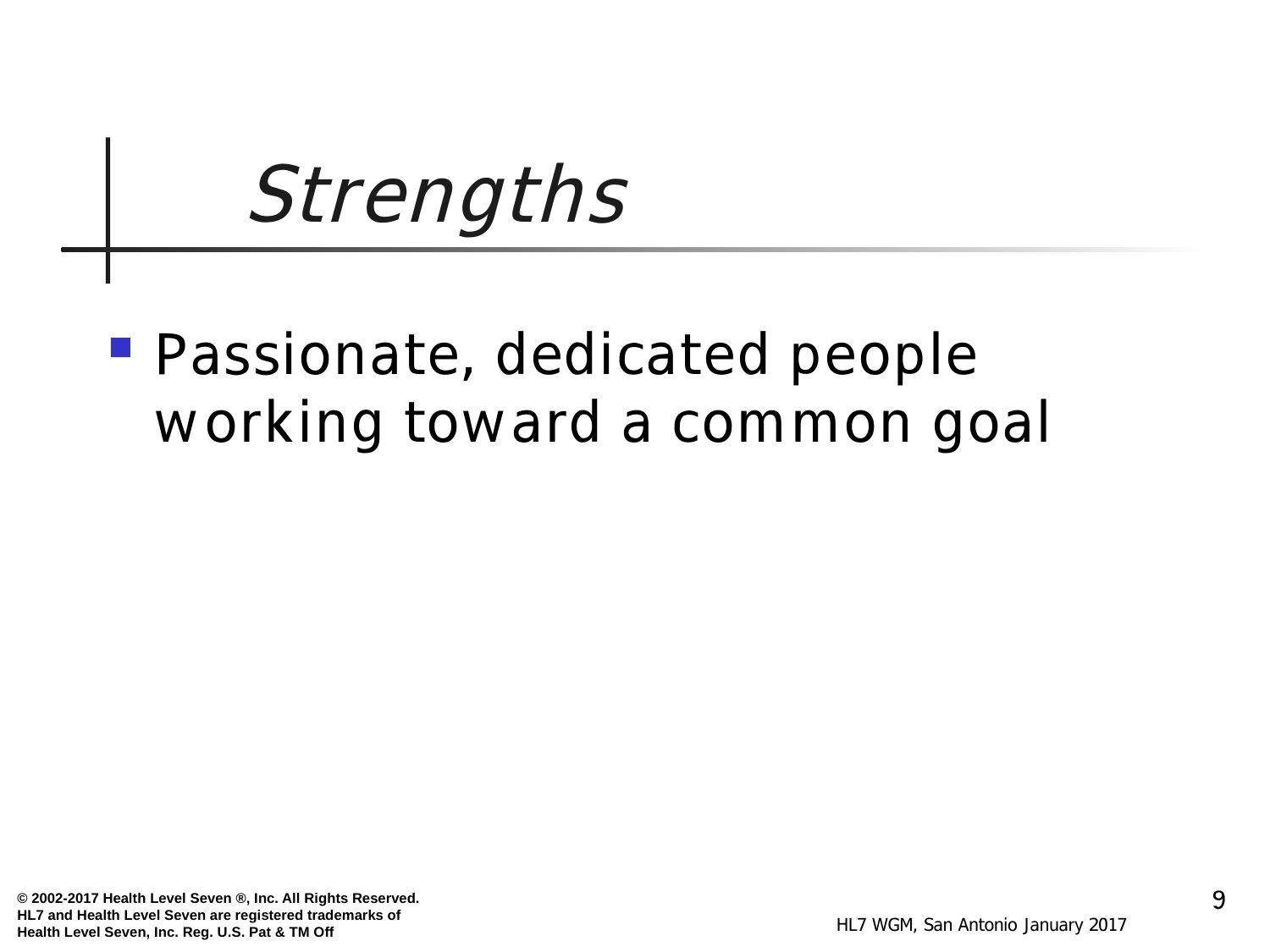

# Strengths
Passionate, dedicated people working toward a common goal

9